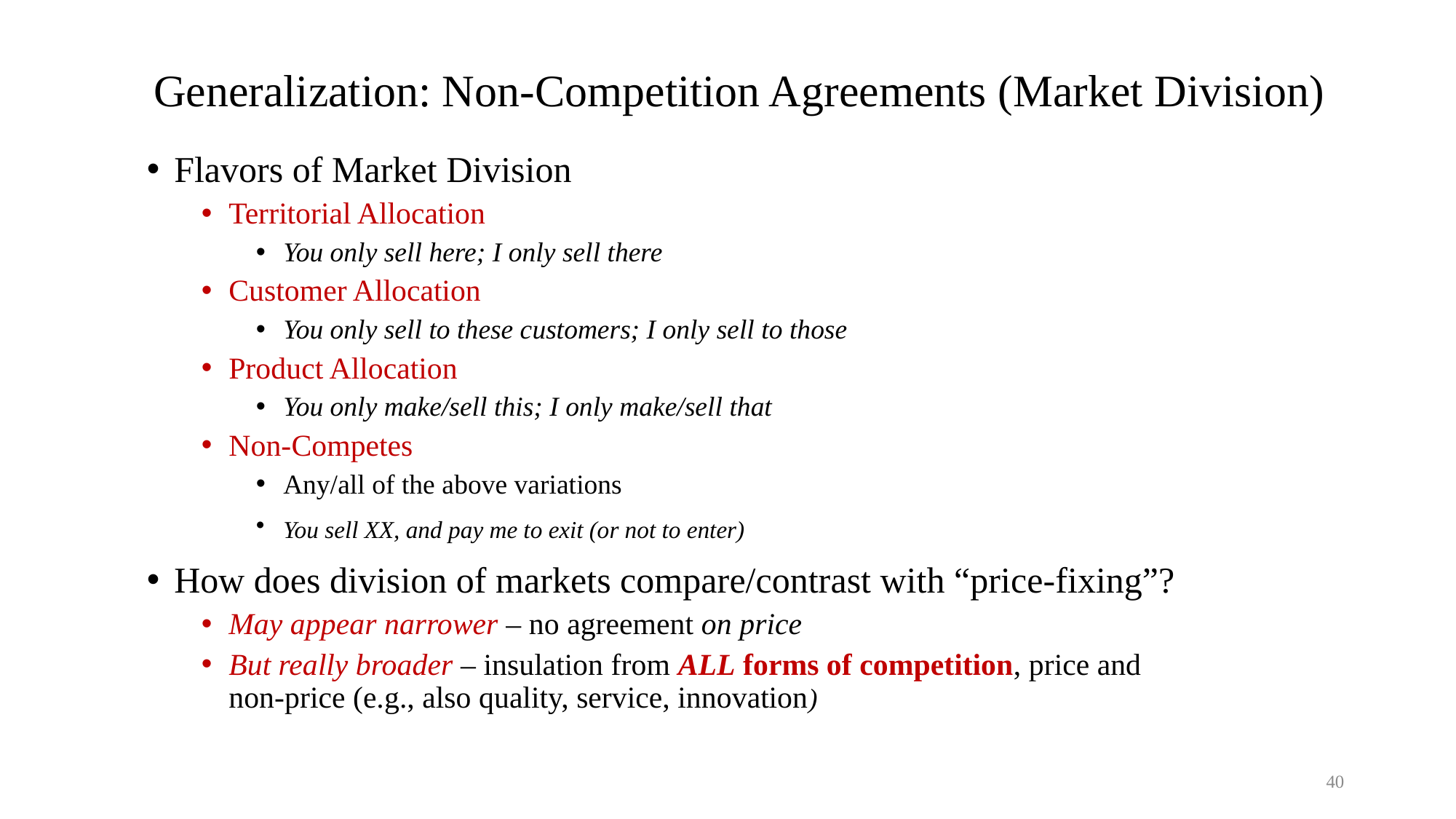

# Generalization: Non-Competition Agreements (Market Division)
Flavors of Market Division
Territorial Allocation
You only sell here; I only sell there
Customer Allocation
You only sell to these customers; I only sell to those
Product Allocation
You only make/sell this; I only make/sell that
Non-Competes
Any/all of the above variations
You sell XX, and pay me to exit (or not to enter)
How does division of markets compare/contrast with “price-fixing”?
May appear narrower – no agreement on price
But really broader – insulation from ALL forms of competition, price and
non-price (e.g., also quality, service, innovation)
40